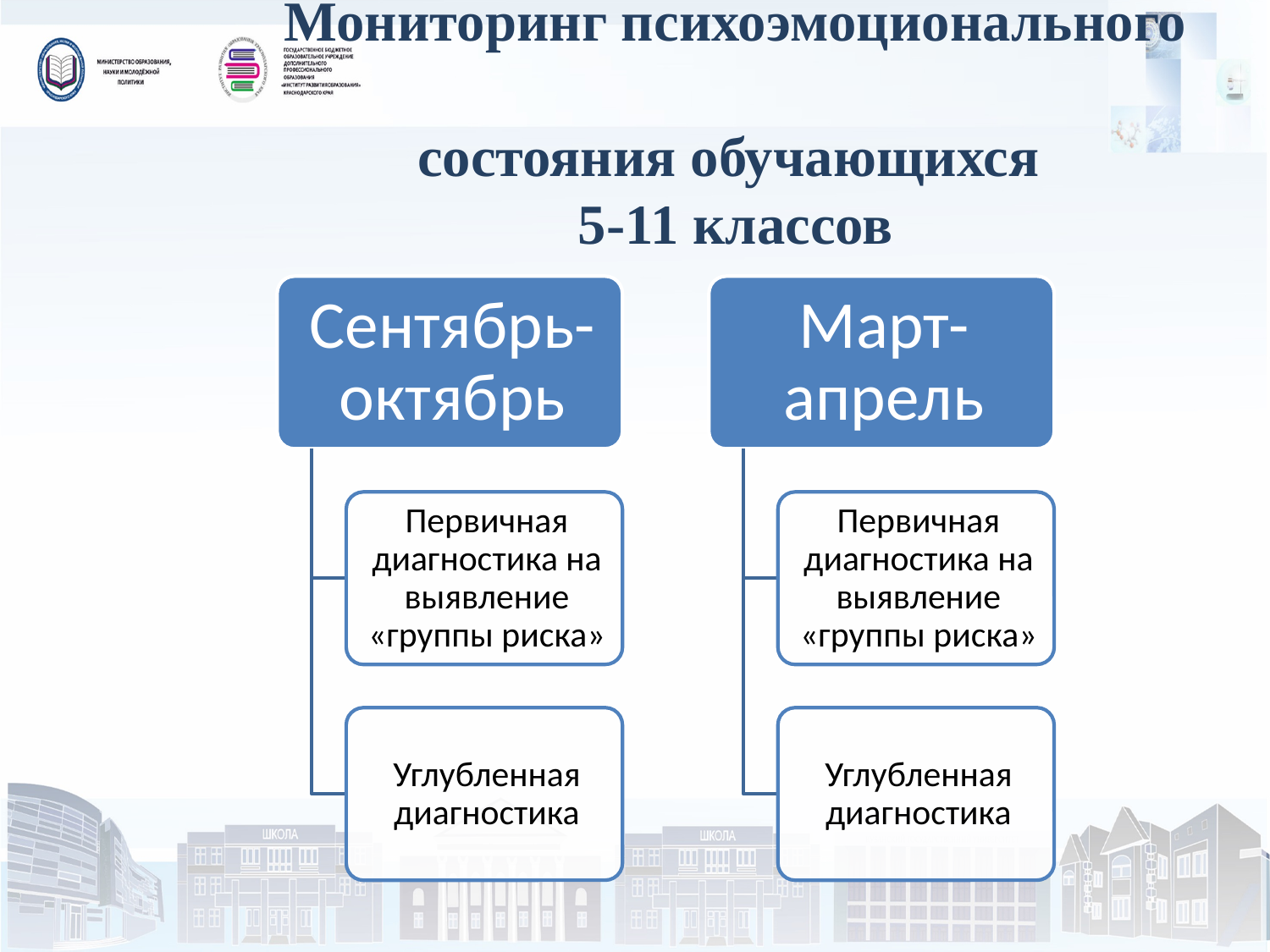

# Мониторинг психоэмоционального состояния обучающихся 5-11 классов
Сентябрь-октябрь
Первичная диагностика на выявление «группы риска»
Углубленная диагностика
Март-апрель
Первичная диагностика на выявление «группы риска»
Углубленная диагностика